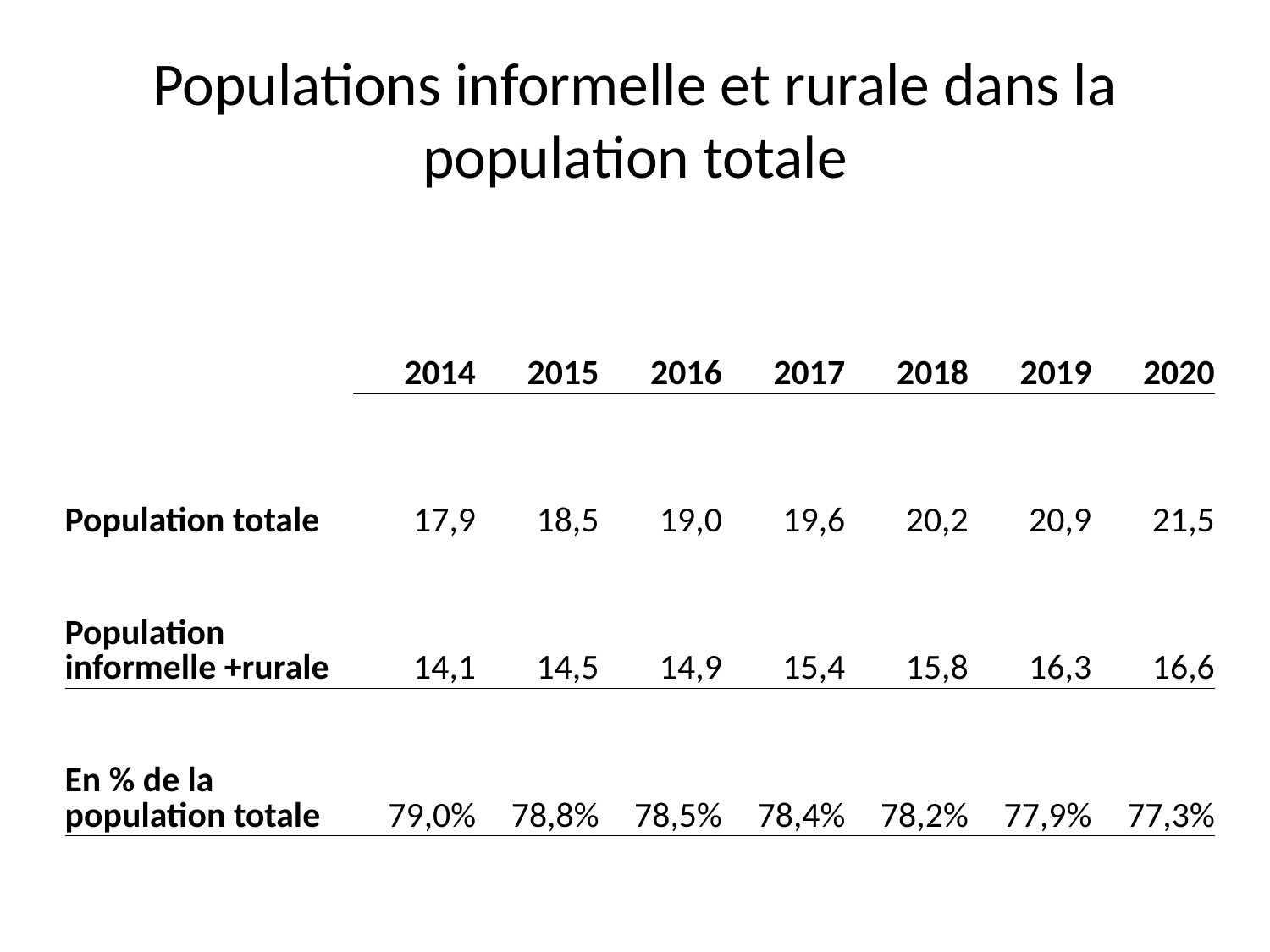

# Populations informelle et rurale dans la population totale
|  | 2014 | 2015 | 2016 | 2017 | 2018 | 2019 | 2020 |
| --- | --- | --- | --- | --- | --- | --- | --- |
| Population totale | 17,9 | 18,5 | 19,0 | 19,6 | 20,2 | 20,9 | 21,5 |
| Population informelle +rurale | 14,1 | 14,5 | 14,9 | 15,4 | 15,8 | 16,3 | 16,6 |
| En % de la population totale | 79,0% | 78,8% | 78,5% | 78,4% | 78,2% | 77,9% | 77,3% |